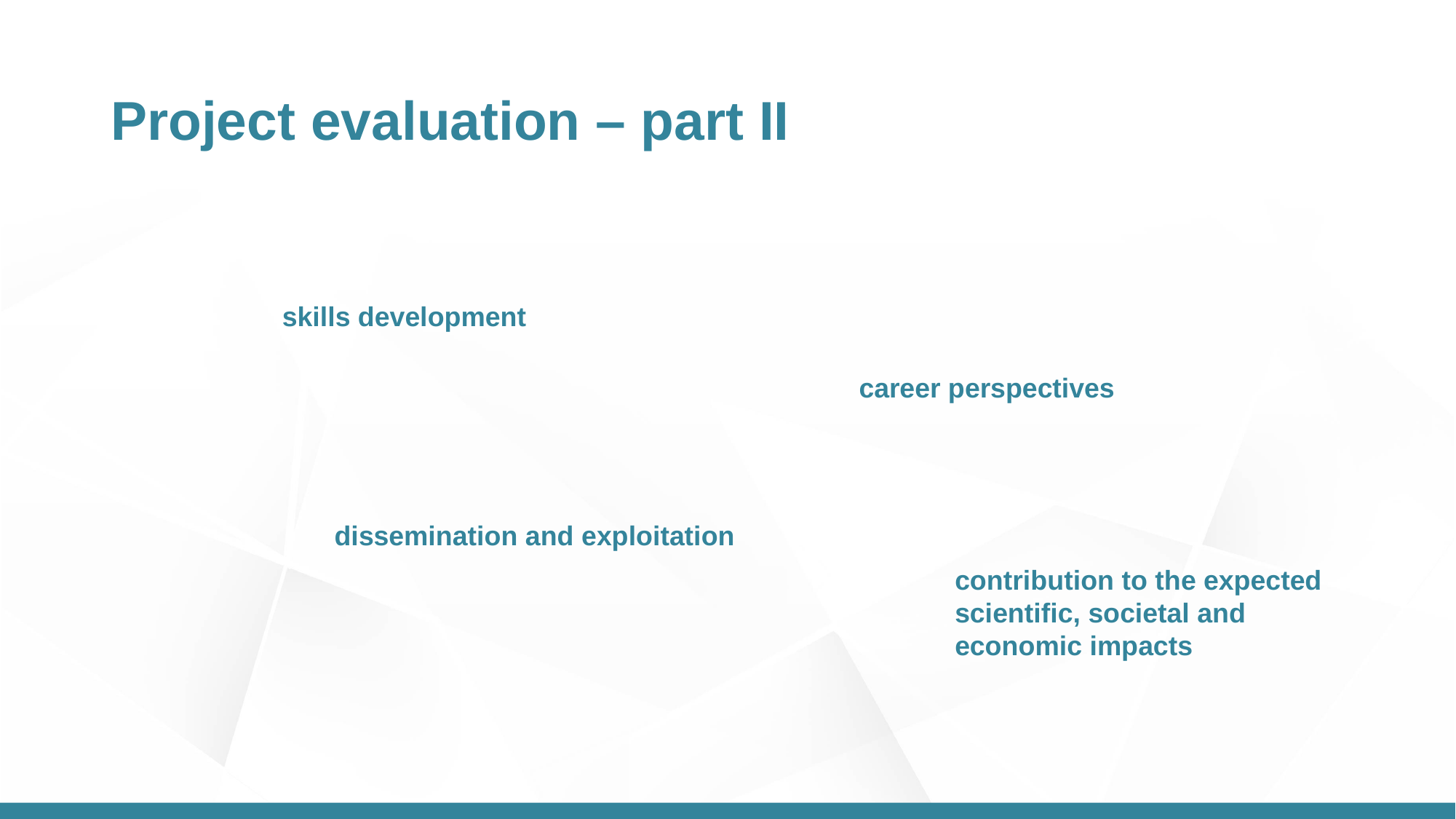

# Project evaluation – part II
skills development
career perspectives
dissemination and exploitation
contribution to the expected
scientific, societal and
economic impacts